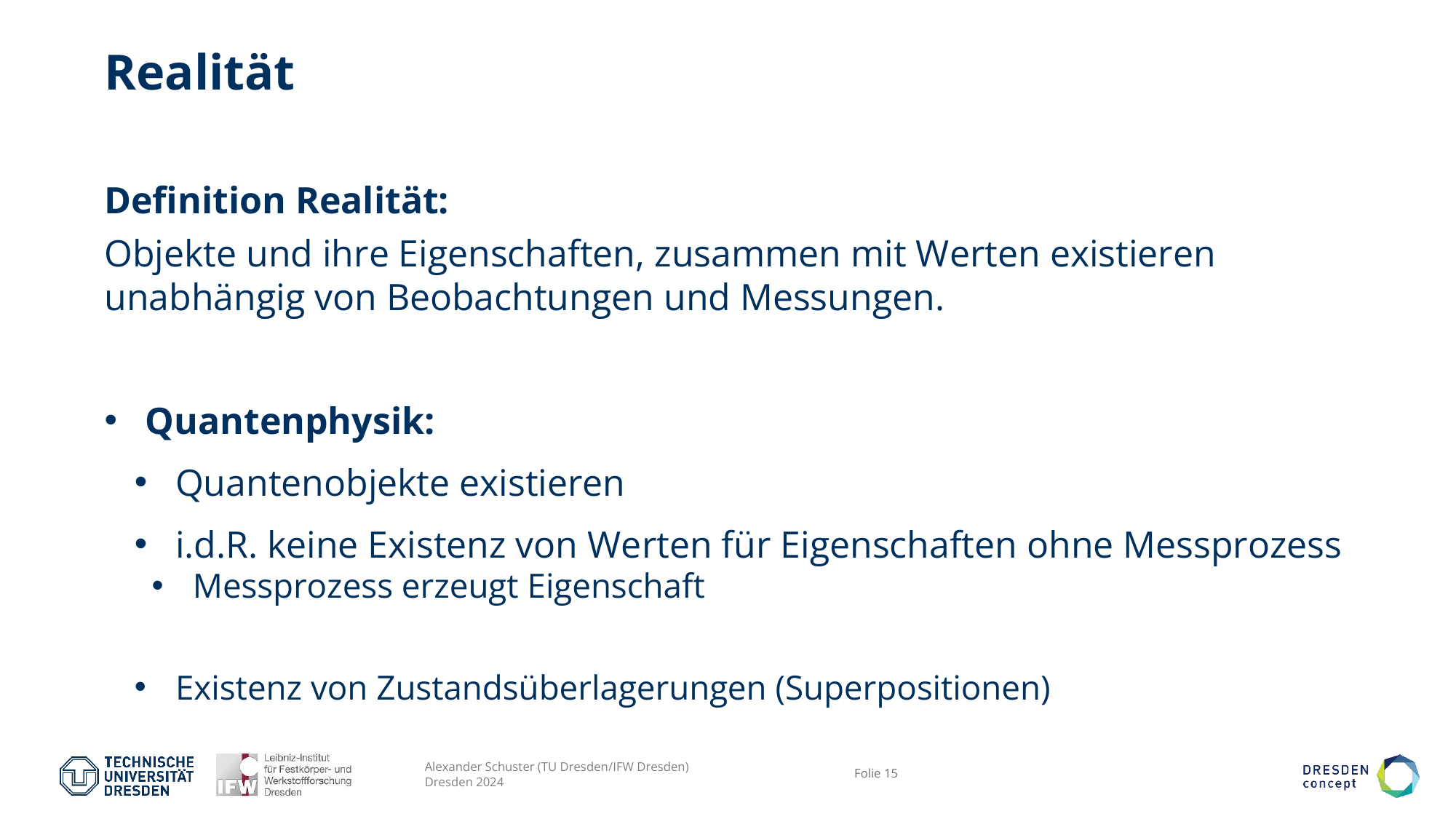

# Realität
Definition Realität:
Objekte und ihre Eigenschaften, zusammen mit Werten existieren unabhängig von Beobachtungen und Messungen.

Quantenphysik:
Quantenobjekte existieren
i.d.R. keine Existenz von Werten für Eigenschaften ohne Messprozess
Messprozess erzeugt Eigenschaft

Existenz von Zustandsüberlagerungen (Superpositionen)